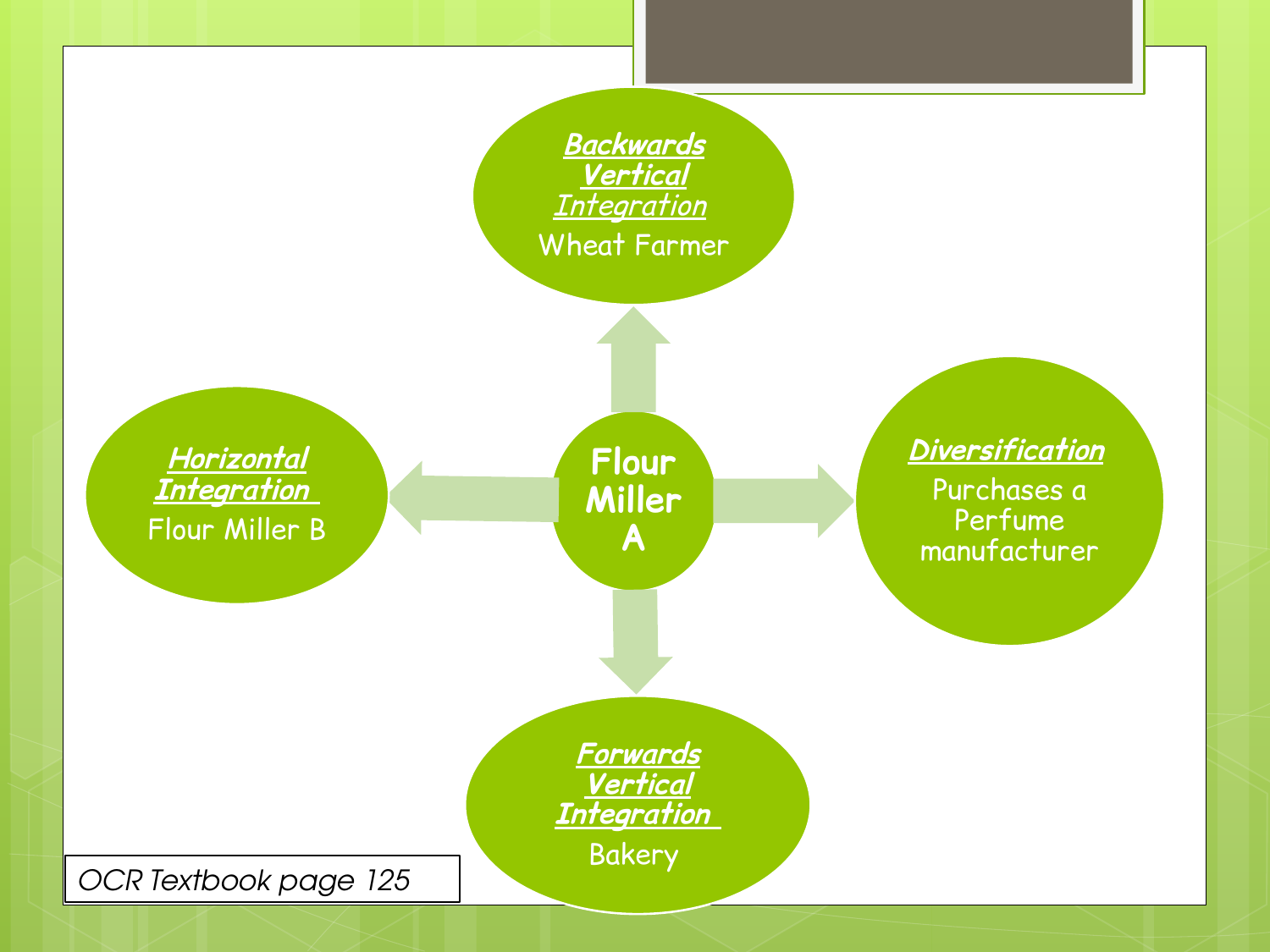

Flour Miller A

Backwards Vertical Integration
Wheat Farmer

Diversification
Purchases a Perfume manufacturer

Forwards Vertical Integration
Bakery

Horizontal Integration
Flour Miller B
OCR Textbook page 125